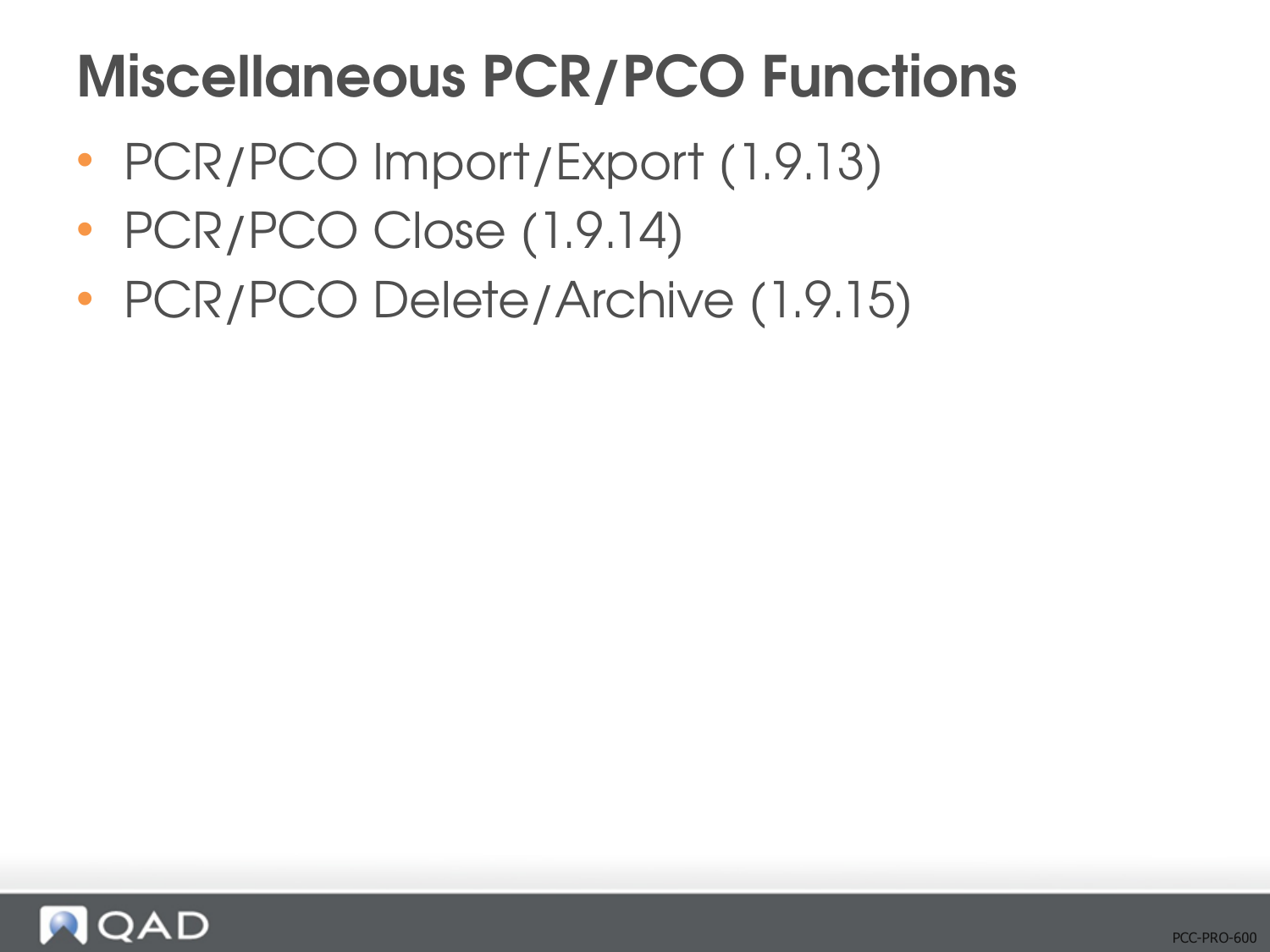

# Miscellaneous PCR/PCO Functions
PCR/PCO Import/Export (1.9.13)
PCR/PCO Close (1.9.14)
PCR/PCO Delete/Archive (1.9.15)

PCC-PRO-600